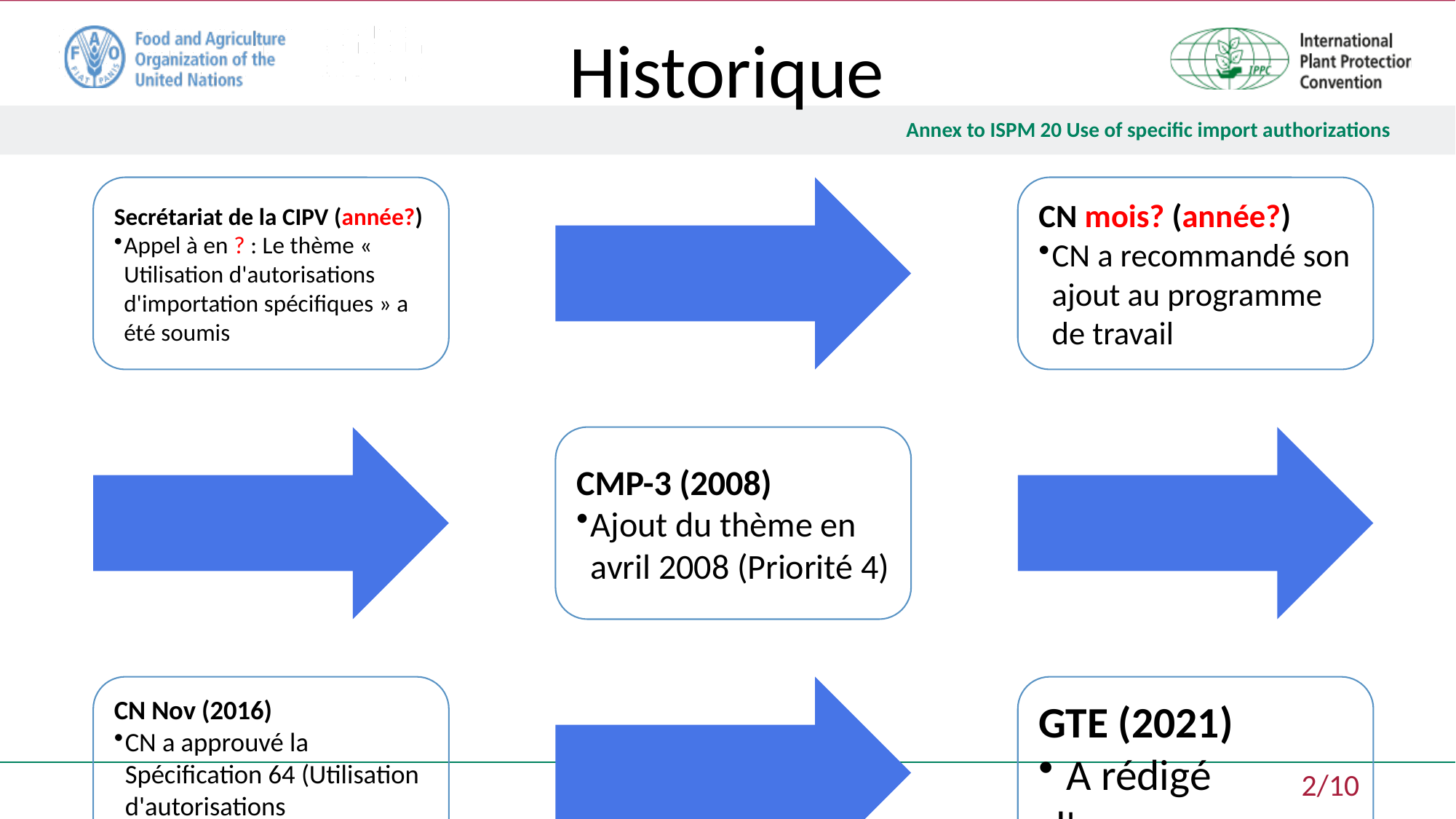

Historique
Secrétariat de la CIPV (année?)
Appel à en ? : Le thème « Utilisation d'autorisations d'importation spécifiques » a été soumis
CN mois? (année?)
CN a recommandé son ajout au programme de travail
CMP-3 (2008)
Ajout du thème en avril 2008 (Priorité 4)
CN Nov (2016)
GTE (2021)